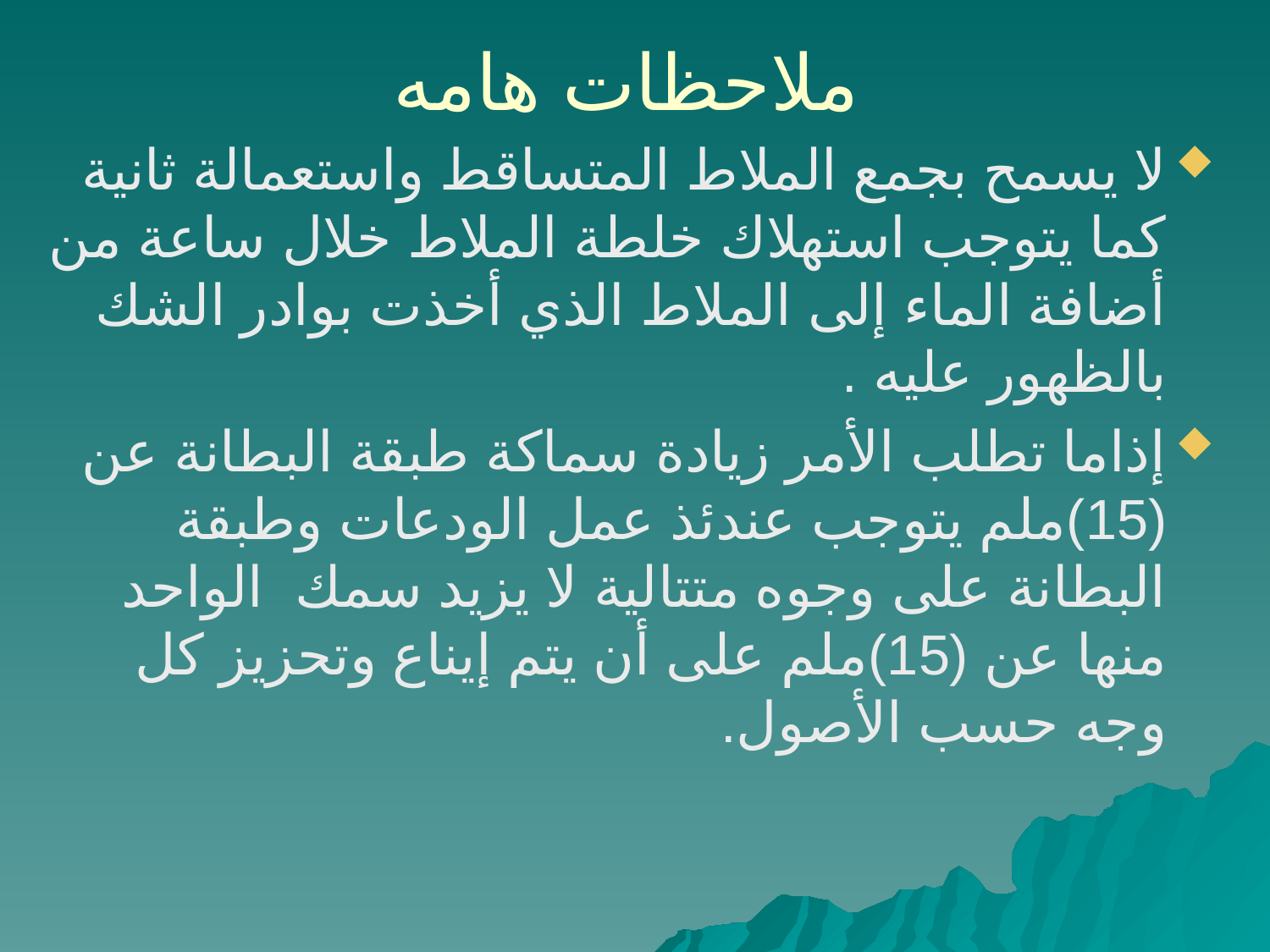

# ملاحظات هامه
لا يسمح بجمع الملاط المتساقط واستعمالة ثانية كما يتوجب استهلاك خلطة الملاط خلال ساعة من أضافة الماء إلى الملاط الذي أخذت بوادر الشك بالظهور عليه .
إذاما تطلب الأمر زيادة سماكة طبقة البطانة عن (15)ملم يتوجب عندئذ عمل الودعات وطبقة البطانة على وجوه متتالية لا يزيد سمك  الواحد منها عن (15)ملم على أن يتم إيناع وتحزيز كل وجه حسب الأصول.